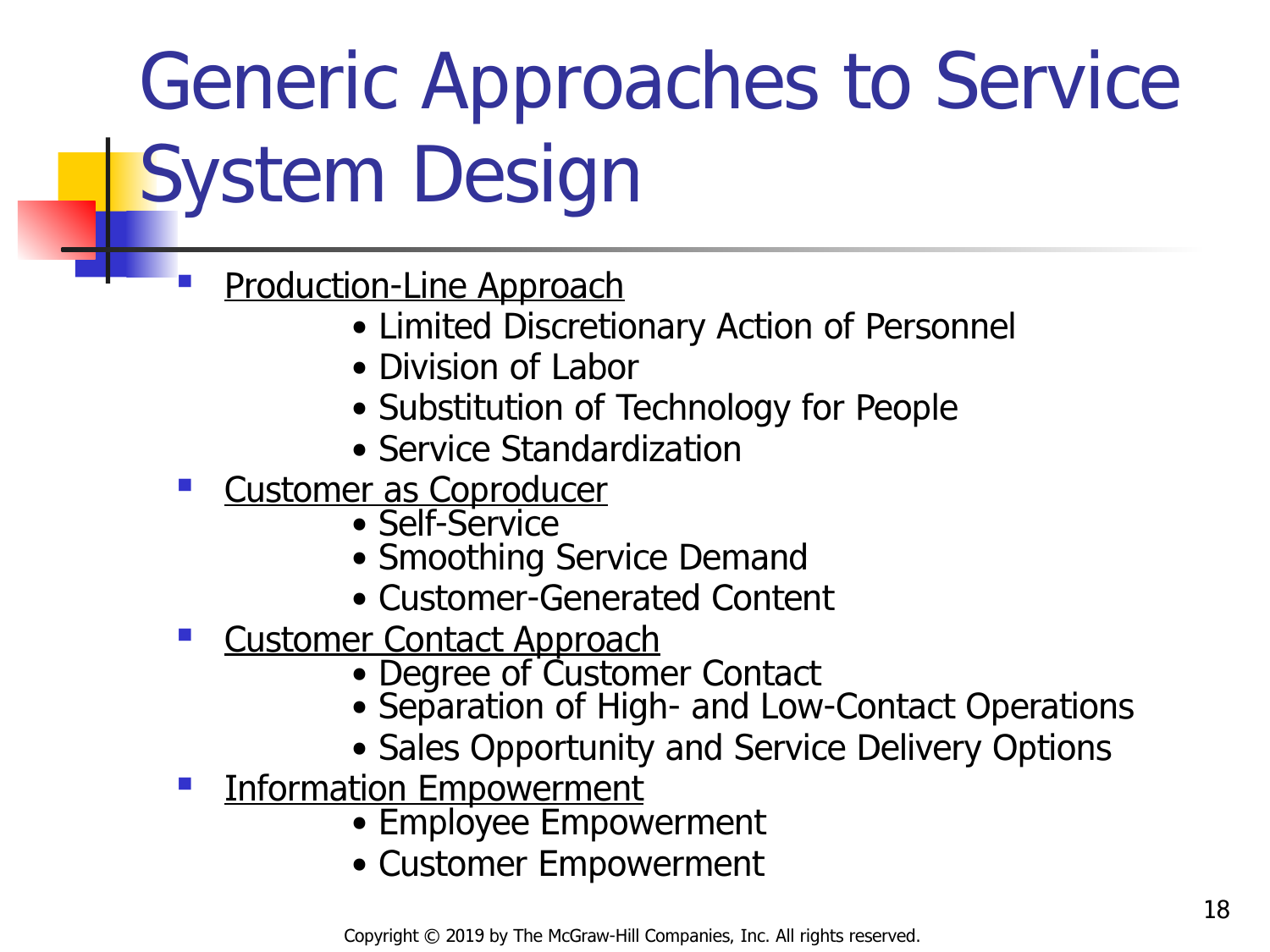

# Generic Approaches to Service System Design
Production-Line Approach
		• Limited Discretionary Action of Personnel
		• Division of Labor
		• Substitution of Technology for People
		• Service Standardization
Customer as Coproducer
	• Self-Service
	• Smoothing Service Demand
		• Customer-Generated Content
Customer Contact Approach
	• Degree of Customer Contact
	• Separation of High- and Low-Contact Operations
		• Sales Opportunity and Service Delivery Options
Information Empowerment
	• Employee Empowerment
		• Customer Empowerment
18
Copyright © 2019 by The McGraw-Hill Companies, Inc. All rights reserved.